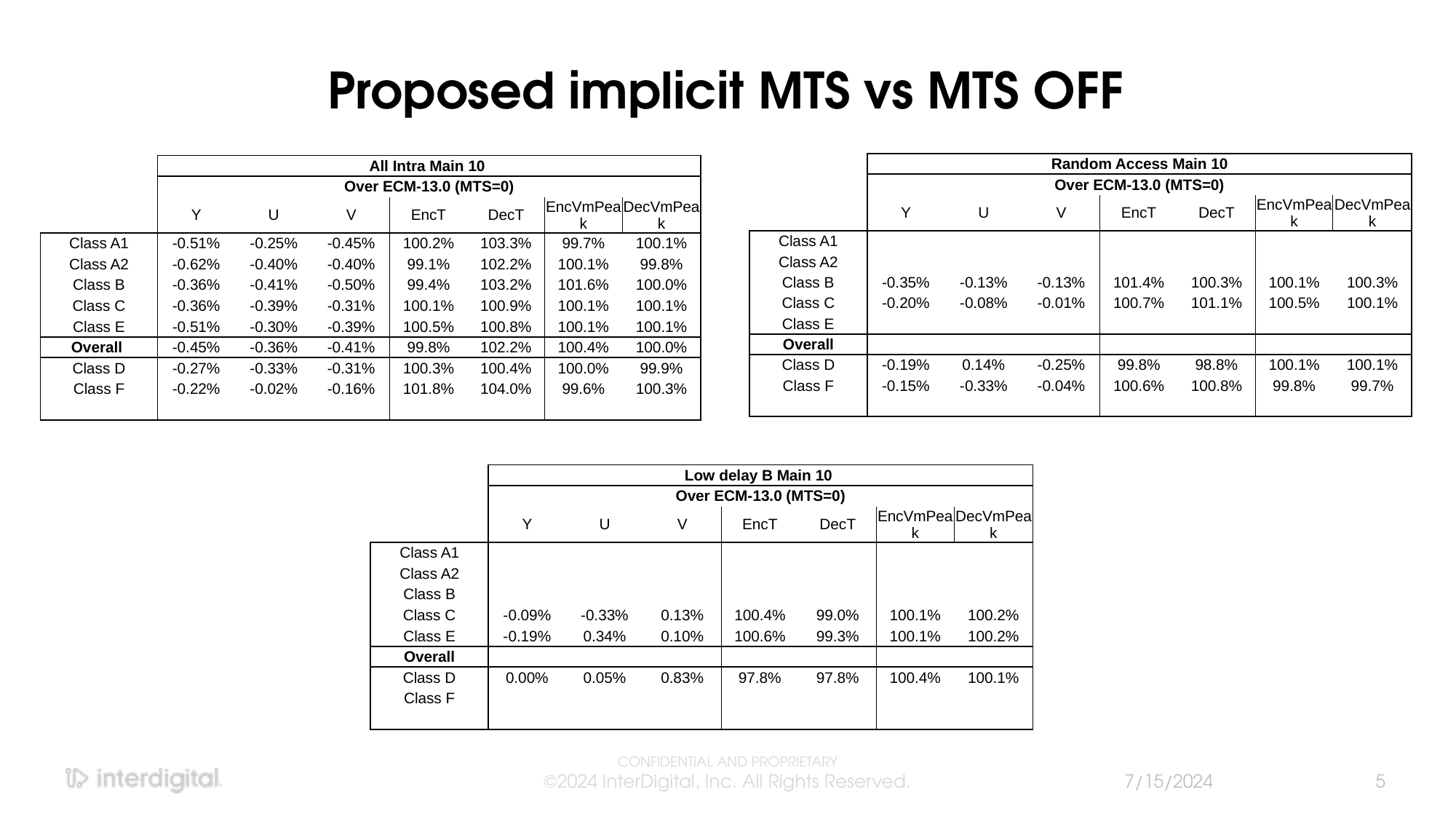

# Proposed implicit MTS vs MTS OFF
|  | Random Access Main 10 |  |  |  |  |  |  |
| --- | --- | --- | --- | --- | --- | --- | --- |
|  | Over ECM-13.0 (MTS=0) |  |  |  |  |  |  |
|  | Y | U | V | EncT | DecT | EncVmPeak | DecVmPeak |
| Class A1 |  |  |  |  |  |  |  |
| Class A2 |  |  |  |  |  |  |  |
| Class B | -0.35% | -0.13% | -0.13% | 101.4% | 100.3% | 100.1% | 100.3% |
| Class C | -0.20% | -0.08% | -0.01% | 100.7% | 101.1% | 100.5% | 100.1% |
| Class E |  |  |  |  |  |  |  |
| Overall |  |  |  |  |  |  |  |
| Class D | -0.19% | 0.14% | -0.25% | 99.8% | 98.8% | 100.1% | 100.1% |
| Class F | -0.15% | -0.33% | -0.04% | 100.6% | 100.8% | 99.8% | 99.7% |
|  |  |  |  |  |  |  |  |
|  | All Intra Main 10 |  |  |  |  |  |  |
| --- | --- | --- | --- | --- | --- | --- | --- |
|  | Over ECM-13.0 (MTS=0) |  |  |  |  |  |  |
|  | Y | U | V | EncT | DecT | EncVmPeak | DecVmPeak |
| Class A1 | -0.51% | -0.25% | -0.45% | 100.2% | 103.3% | 99.7% | 100.1% |
| Class A2 | -0.62% | -0.40% | -0.40% | 99.1% | 102.2% | 100.1% | 99.8% |
| Class B | -0.36% | -0.41% | -0.50% | 99.4% | 103.2% | 101.6% | 100.0% |
| Class C | -0.36% | -0.39% | -0.31% | 100.1% | 100.9% | 100.1% | 100.1% |
| Class E | -0.51% | -0.30% | -0.39% | 100.5% | 100.8% | 100.1% | 100.1% |
| Overall | -0.45% | -0.36% | -0.41% | 99.8% | 102.2% | 100.4% | 100.0% |
| Class D | -0.27% | -0.33% | -0.31% | 100.3% | 100.4% | 100.0% | 99.9% |
| Class F | -0.22% | -0.02% | -0.16% | 101.8% | 104.0% | 99.6% | 100.3% |
|  |  |  |  |  |  |  |  |
|  | Low delay B Main 10 |  |  |  |  |  |  |
| --- | --- | --- | --- | --- | --- | --- | --- |
|  | Over ECM-13.0 (MTS=0) |  |  |  |  |  |  |
|  | Y | U | V | EncT | DecT | EncVmPeak | DecVmPeak |
| Class A1 |  |  |  |  |  |  |  |
| Class A2 |  |  |  |  |  |  |  |
| Class B |  |  |  |  |  |  |  |
| Class C | -0.09% | -0.33% | 0.13% | 100.4% | 99.0% | 100.1% | 100.2% |
| Class E | -0.19% | 0.34% | 0.10% | 100.6% | 99.3% | 100.1% | 100.2% |
| Overall |  |  |  |  |  |  |  |
| Class D | 0.00% | 0.05% | 0.83% | 97.8% | 97.8% | 100.4% | 100.1% |
| Class F |  |  |  |  |  |  |  |
|  |  |  |  |  |  |  |  |
CONFIDENTIAL AND PROPRIETARY
©2024 InterDigital, Inc. All Rights Reserved.
7/15/2024
5